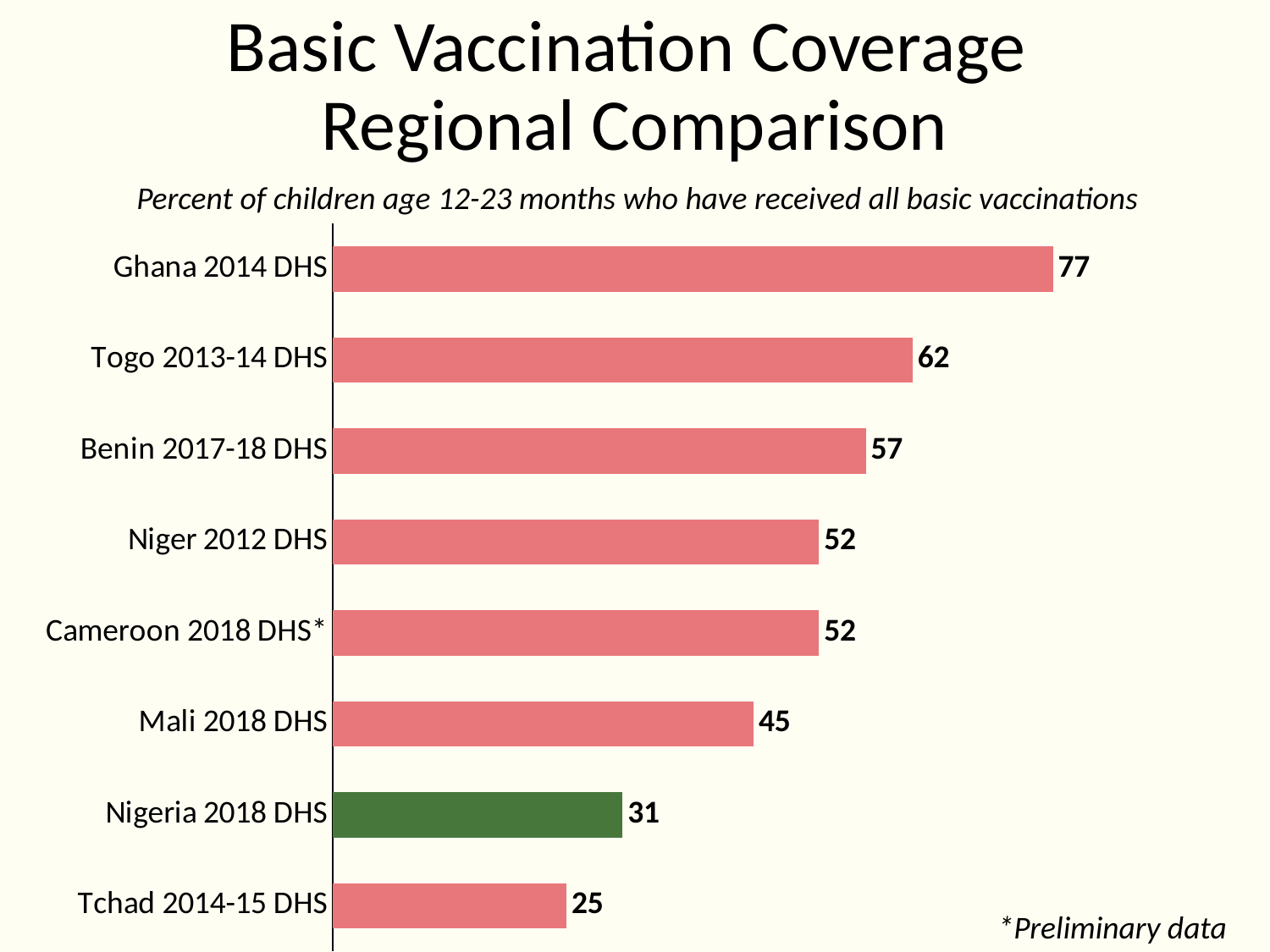

# Basic Vaccination Coverage Regional Comparison
Percent of children age 12-23 months who have received all basic vaccinations

### Chart

| Category | Series 1 |
|---|---|
| Tchad 2014-15 DHS | 25.0 |
| Nigeria 2018 DHS | 31.0 |
| Mali 2018 DHS | 45.0 |
| Cameroon 2018 DHS* | 52.0 |
| Niger 2012 DHS | 52.0 |
| Benin 2017-18 DHS | 57.0 |
| Togo 2013-14 DHS | 62.0 |
| Ghana 2014 DHS | 77.0 |
*Preliminary data